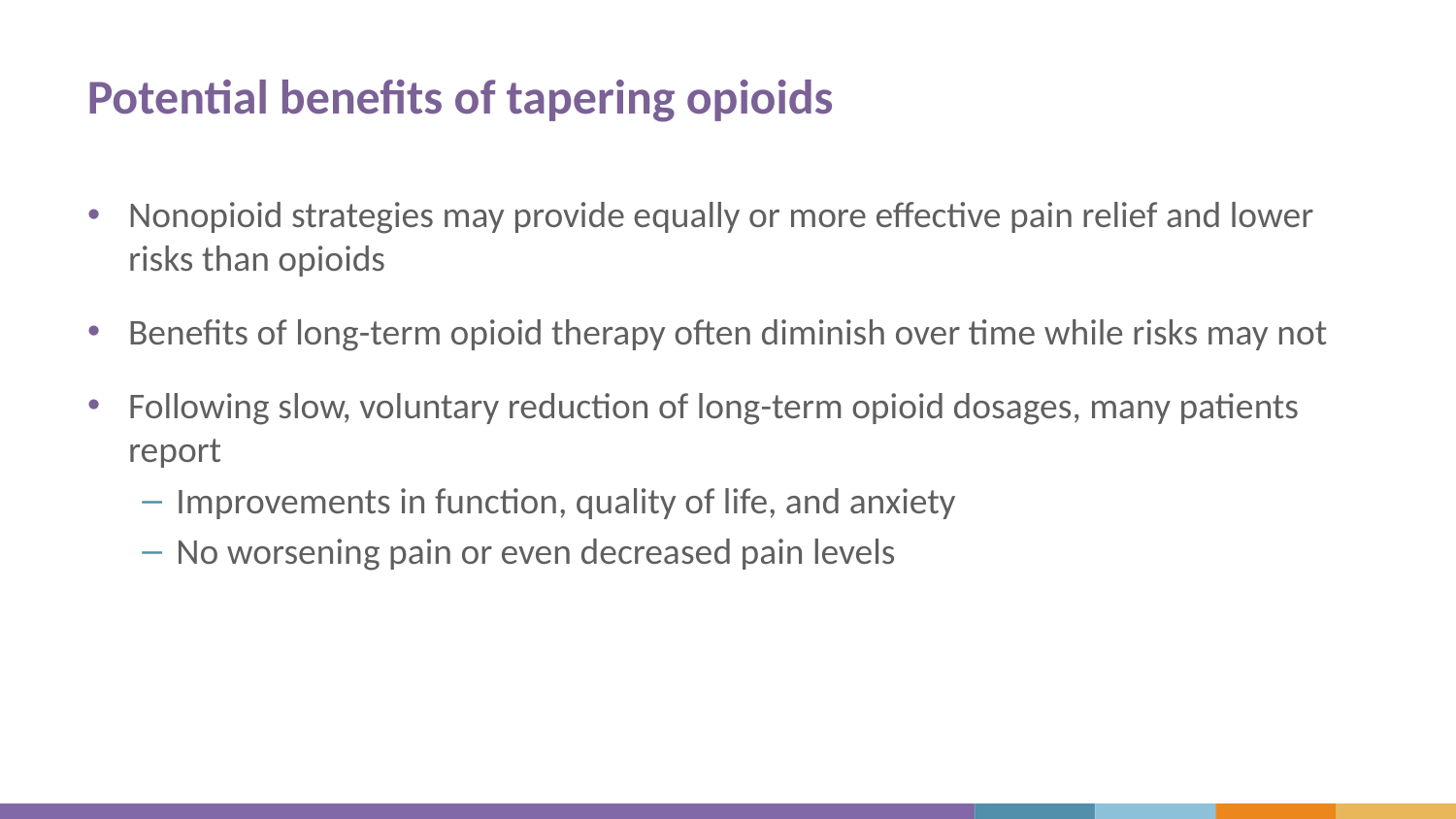

# Potential benefits of tapering opioids
Nonopioid strategies may provide equally or more effective pain relief and lower risks than opioids

Benefits of long-term opioid therapy often diminish over time while risks may not

Following slow, voluntary reduction of long-term opioid dosages, many patients report
Improvements in function, quality of life, and anxiety
No worsening pain or even decreased pain levels